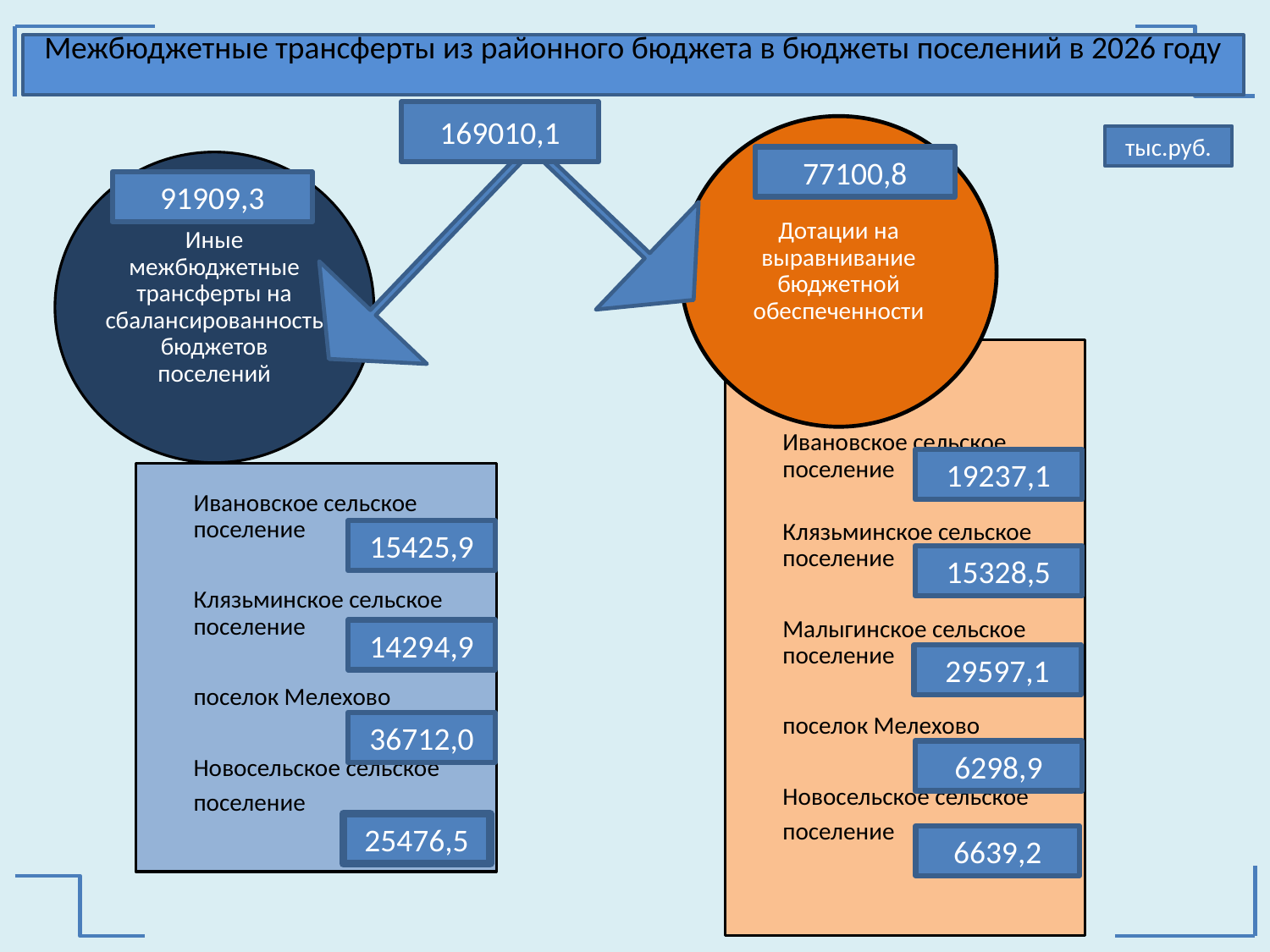

Межбюджетные трансферты из районного бюджета в бюджеты поселений в 2026 году

169010,1
Ивановское сельское поселение

Клязьминское сельское поселение

Малыгинское сельское поселение

поселок Мелехово

Новосельское сельское
поселение
Дотации на выравнивание бюджетной обеспеченности

Ивановское сельское поселение

Клязьминское сельское поселение

поселок Мелехово

Новосельское сельское
поселение

Иные межбюджетные трансферты на сбалансированность бюджетов поселений
тыс.руб.
77100,8
91909,3
19237,1
15425,9
15328,5
14294,9
29597,1
36712,0
6298,9
25476,5
6639,2